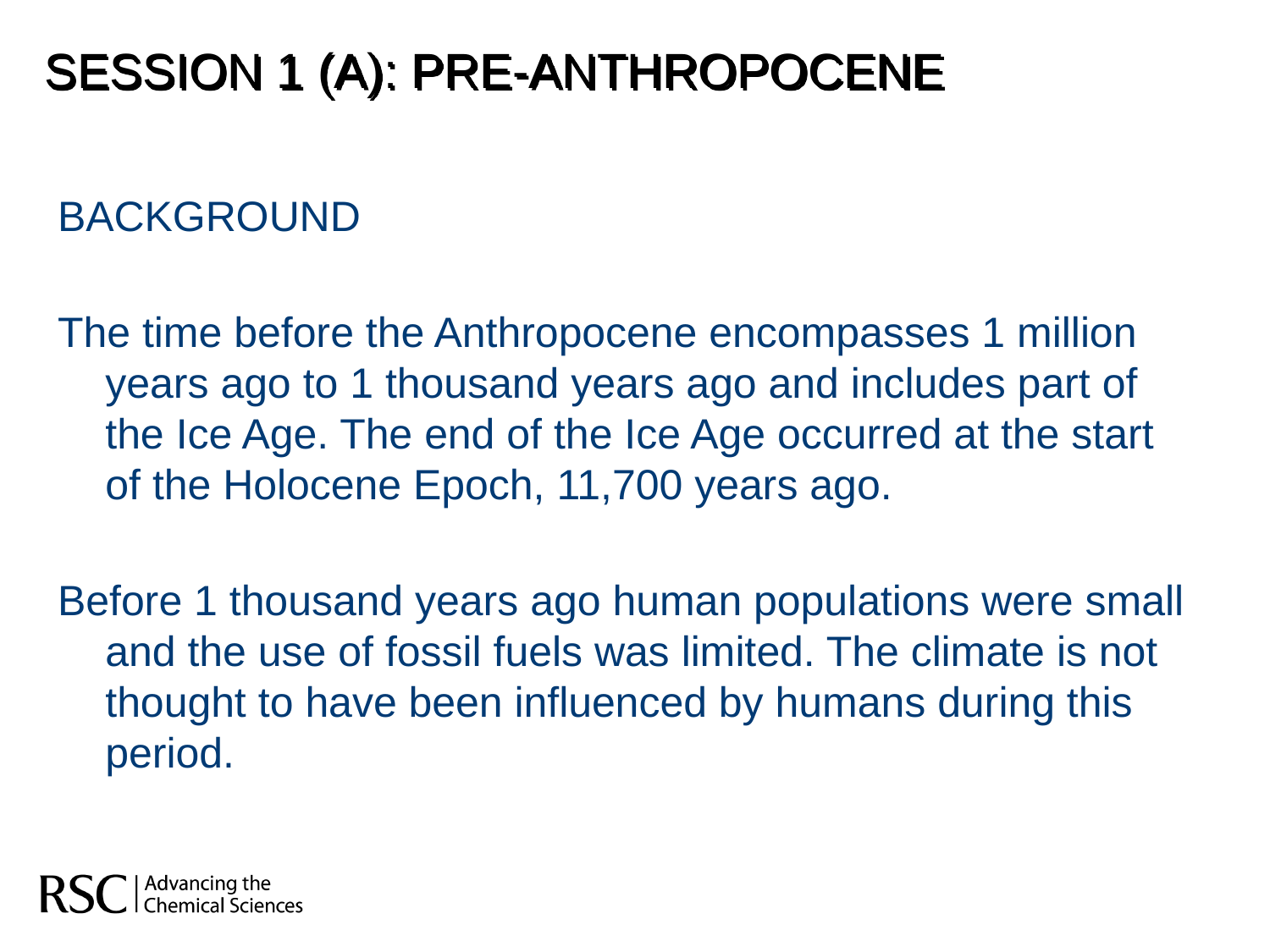

Session 1 (a): PRE-ANTHROPOCENE
BACKGROUND

The time before the Anthropocene encompasses 1 million years ago to 1 thousand years ago and includes part of the Ice Age. The end of the Ice Age occurred at the start of the Holocene Epoch, 11,700 years ago.

Before 1 thousand years ago human populations were small and the use of fossil fuels was limited. The climate is not thought to have been influenced by humans during this period.